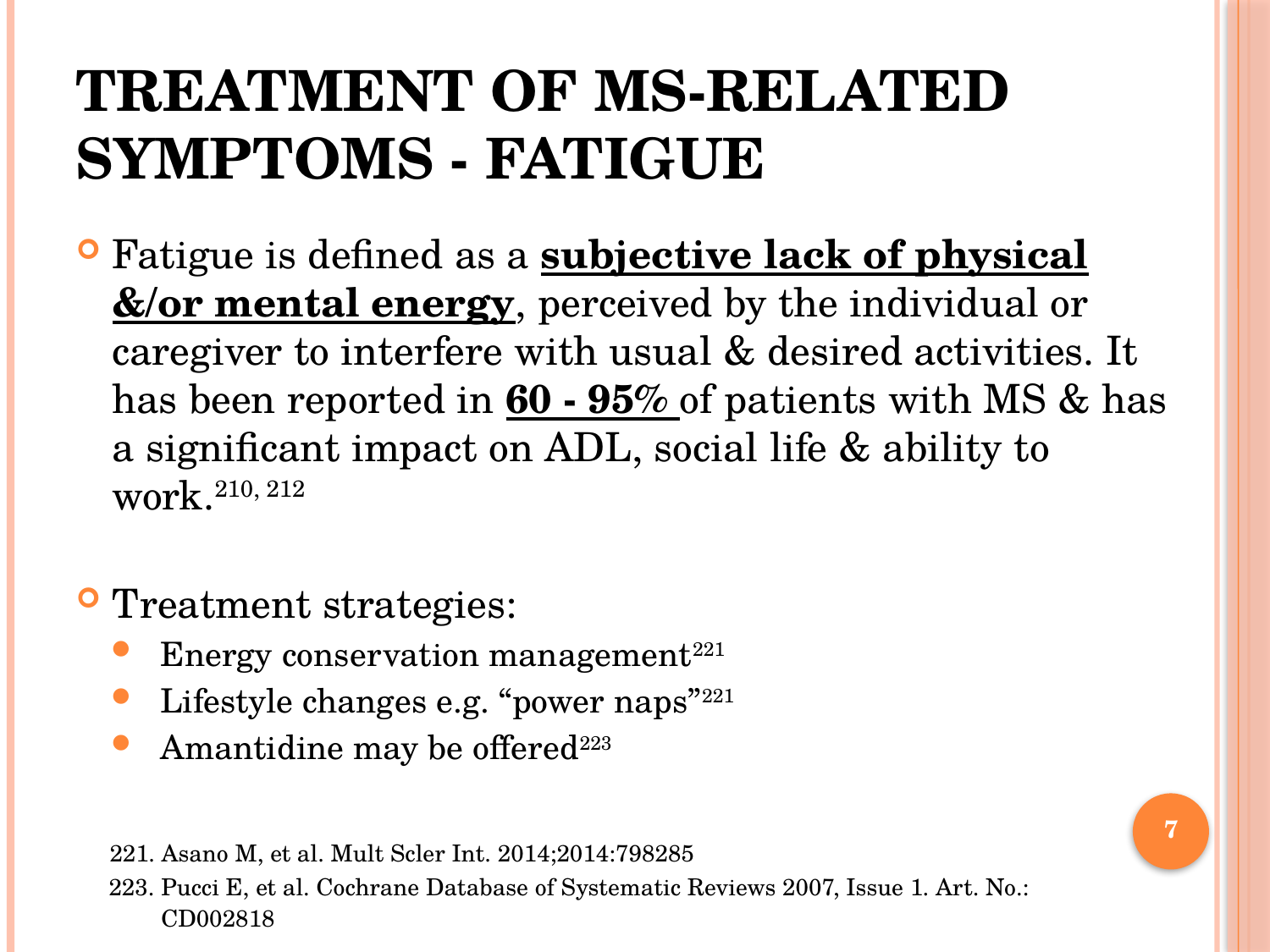

# Treatment of MS-related symptoms - Fatigue
Fatigue is defined as a subjective lack of physical &/or mental energy, perceived by the individual or caregiver to interfere with usual & desired activities. It has been reported in 60 - 95% of patients with MS & has a significant impact on ADL, social life & ability to work.210, 212

Treatment strategies:
Energy conservation management221
Lifestyle changes e.g. “power naps”221
Amantidine may be offered223

   221. Asano M, et al. Mult Scler Int. 2014;2014:798285
     223. Pucci E, et al. Cochrane Database of Systematic Reviews 2007, Issue 1. Art. No.:
             CD002818

7